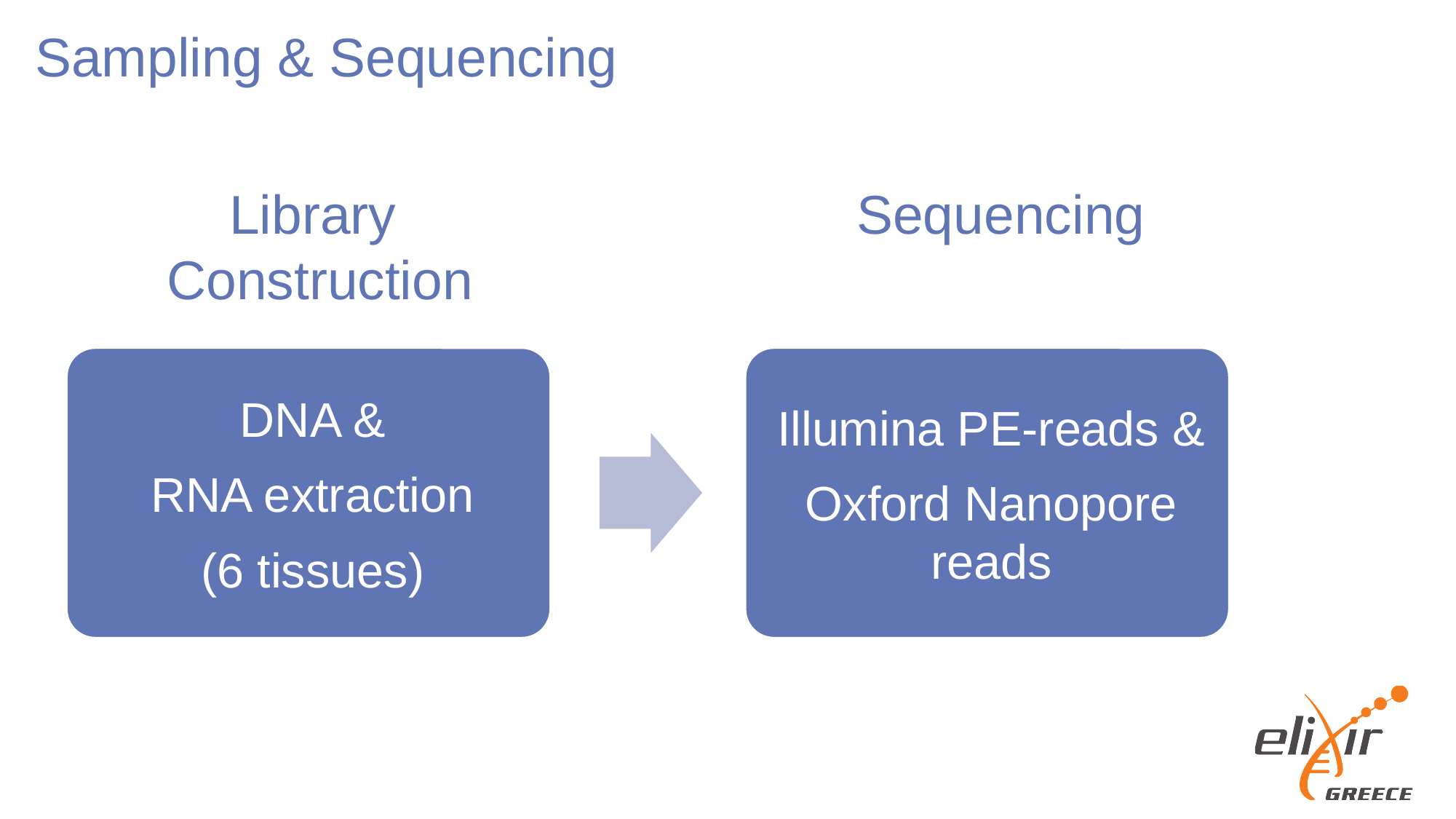

Sampling & Sequencing

# Library  Construction
 Sequencing
DNA &
RNA extraction
(6 tissues)

Illumina PE-reads &
Oxford Nanopore reads